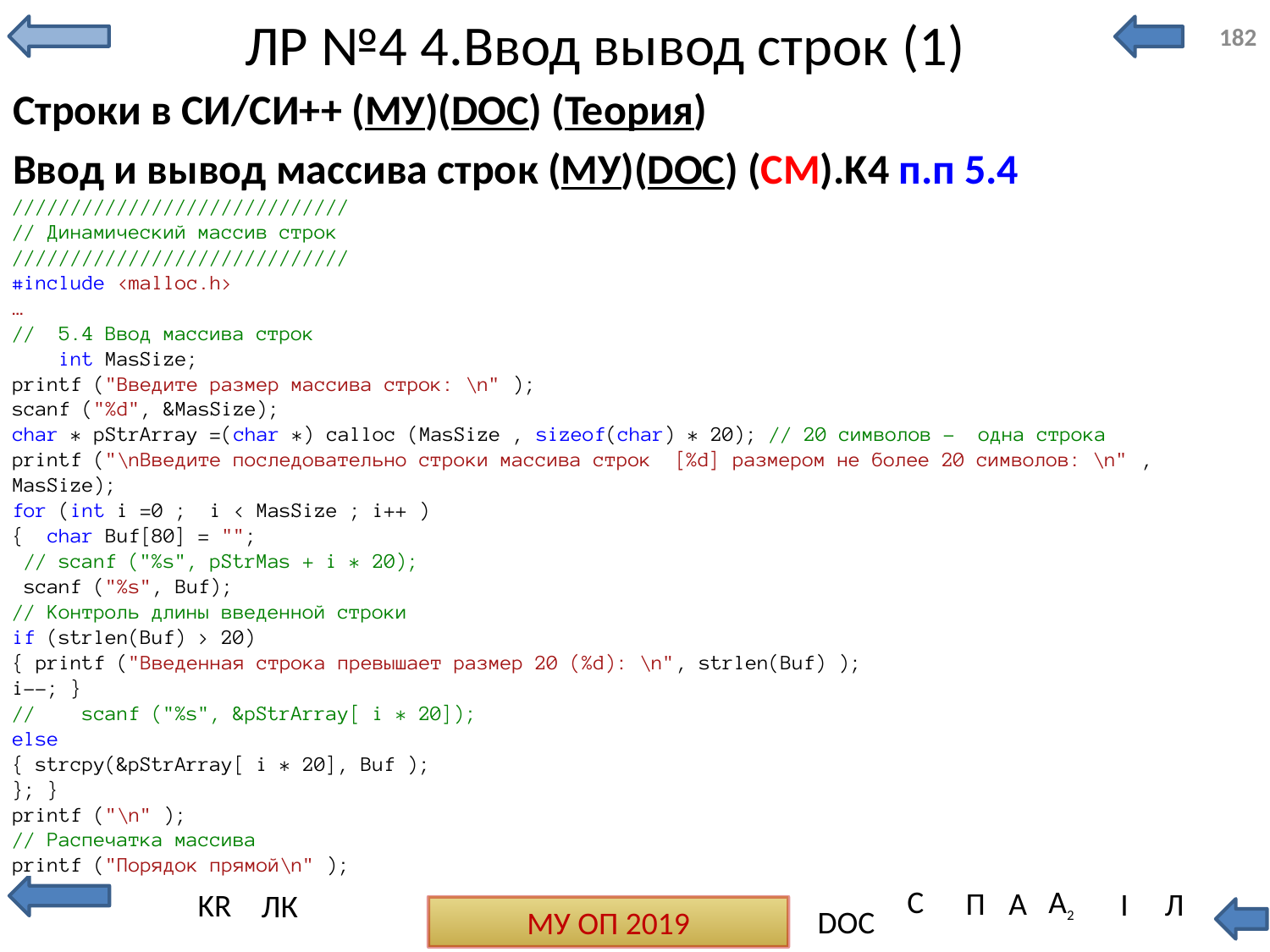

# ЛР №4 4.Ввод вывод строк (1)
182
Строки в СИ/СИ++ (МУ)(DOC) (Теория)
Ввод и вывод массива строк (МУ)(DOC) (СМ).K4 п.п 5.4
/////////////////////////////
// Динамический массив строк
/////////////////////////////
#include <malloc.h>
…
//  5.4 Ввод массива строк
    int MasSize;
printf ("Введите размер массива строк: \n" );
scanf ("%d", &MasSize);
char * pStrArray =(char *) calloc (MasSize , sizeof(char) * 20); // 20 символов -  одна строка
printf ("\nВведите последовательно строки массива строк  [%d] размером не более 20 символов: \n" , MasSize);
for (int i =0 ;  i < MasSize ; i++ )
{  char Buf[80] = "";
 // scanf ("%s", pStrMas + i * 20);
 scanf ("%s", Buf);
// Контроль длины введенной строки
if (strlen(Buf) > 20)
{ printf ("Введенная строка превышает размер 20 (%d): \n", strlen(Buf) );
i--; }
//    scanf ("%s", &pStrArray[ i * 20]);
else
{ strcpy(&pStrArray[ i * 20], Buf );
}; }
printf ("\n" );
// Распечатка массива
printf ("Порядок прямой\n" );